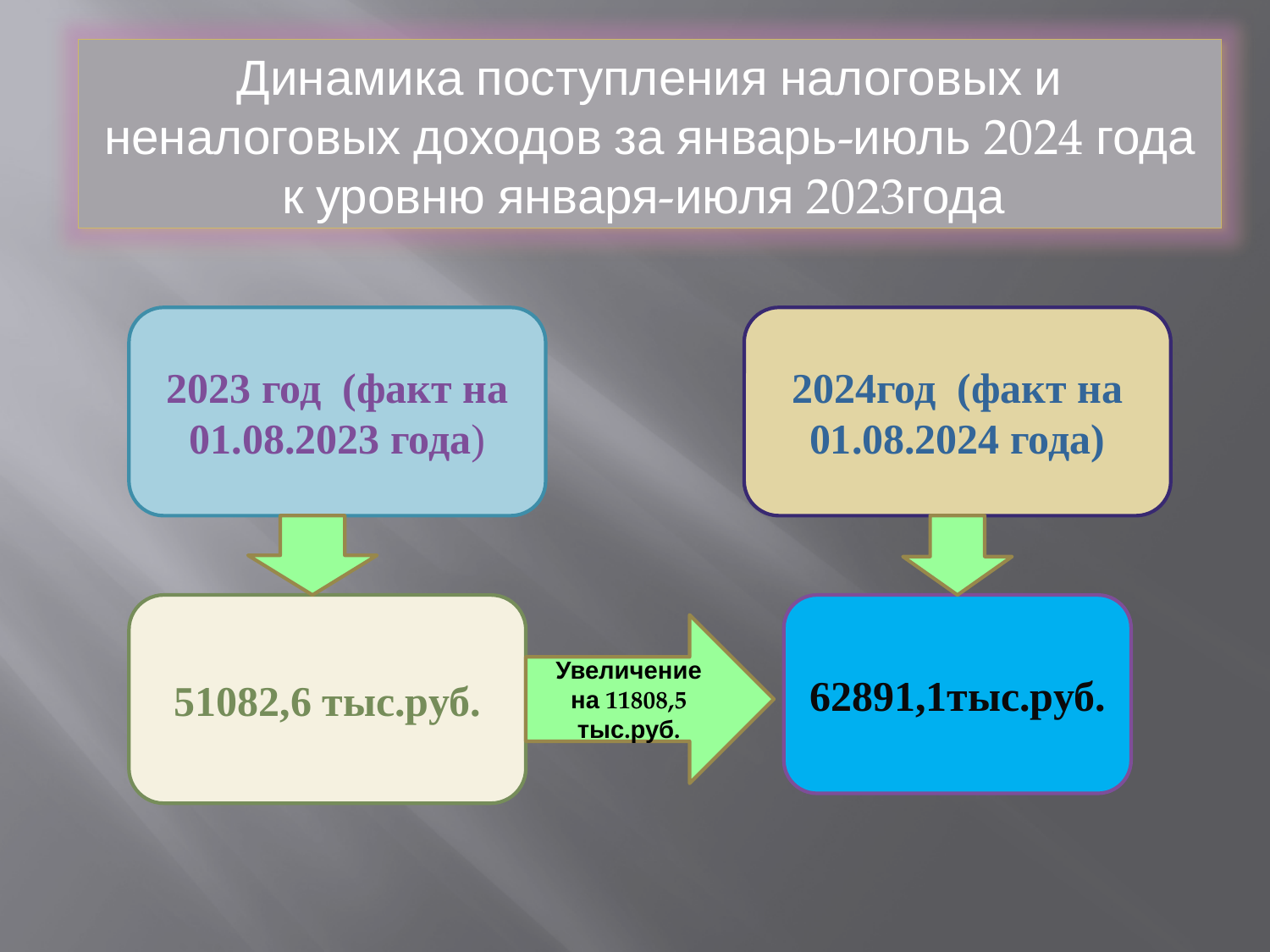

Динамика поступления налоговых и неналоговых доходов за январь-июль 2024 года к уровню января-июля 2023года
2023 год  (факт на 01.08.2023 года)
2024год  (факт на 01.08.2024 года)

51082,6 тыс.руб.
62891,1тыс.руб.
Увеличение на 11808,5 тыс.руб.